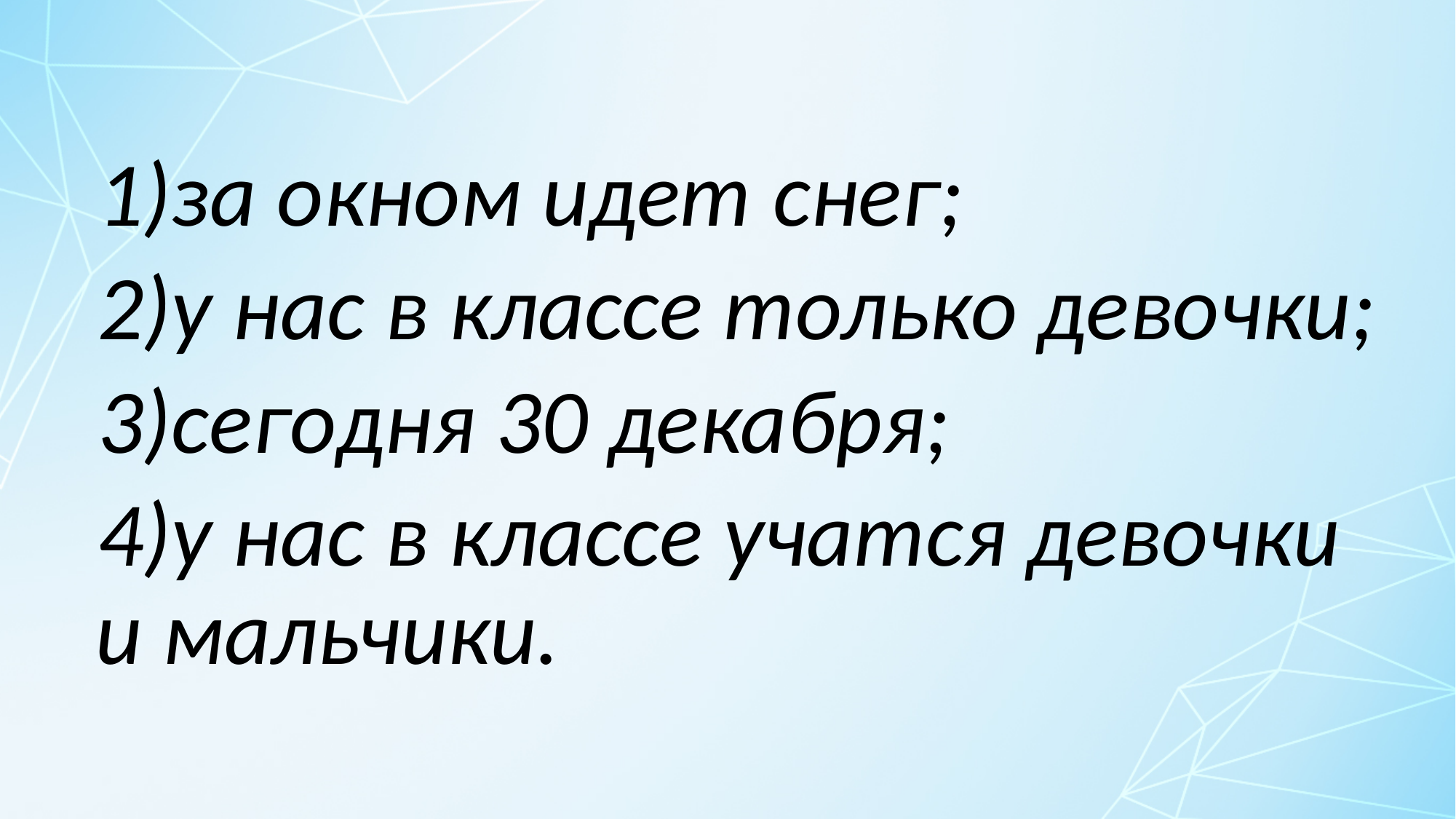

за окном идет снег;
у нас в классе только девочки;
сегодня 30 декабря;
у нас в классе учатся девочки и мальчики.